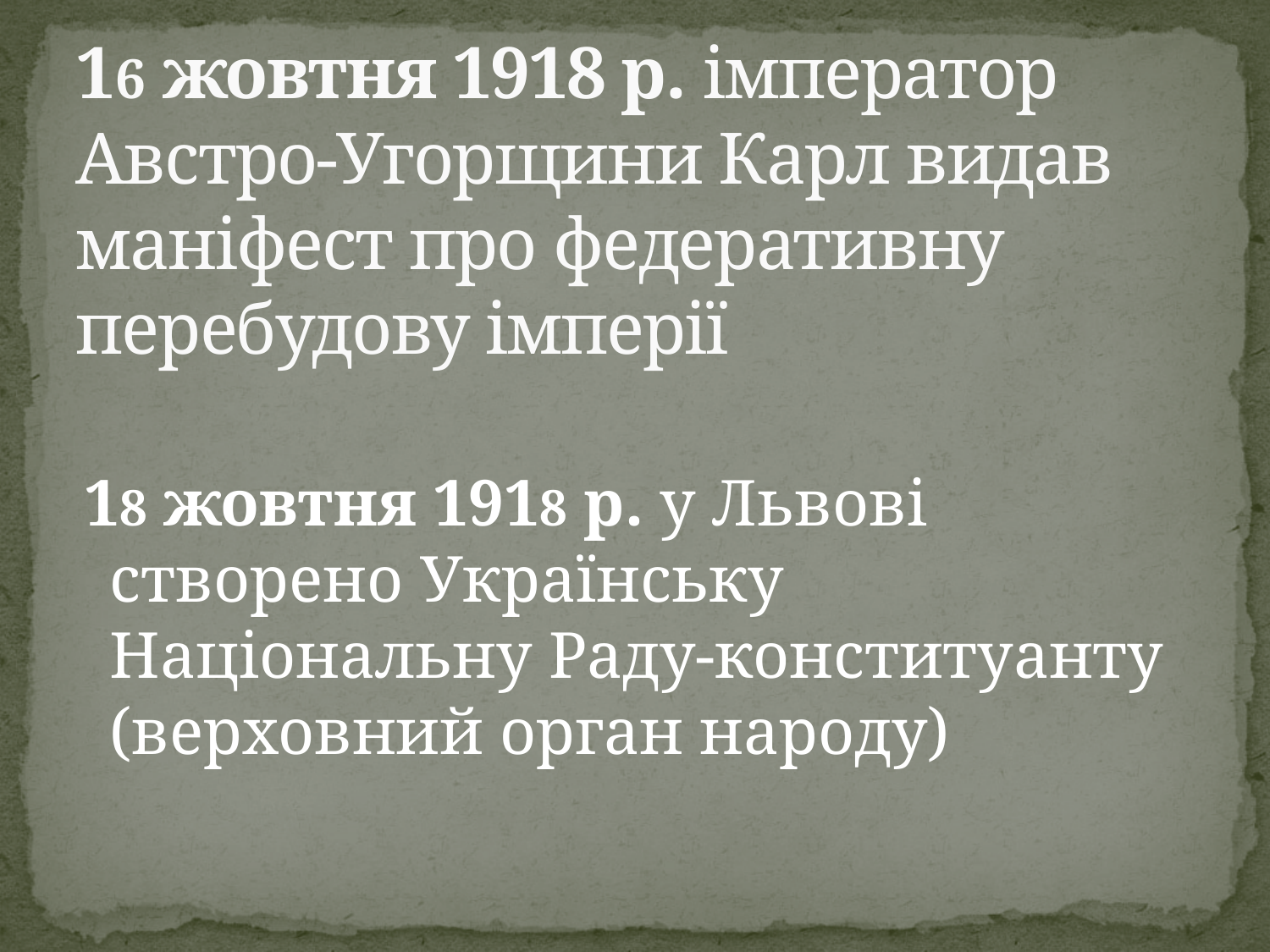

# 16 жовтня 1918 р. імператор Австро-Угорщини Карл видав маніфест про федеративну перебудову імперії
 18 жовтня 1918 р. у Львові створено Українську Національну Раду-конституанту (верховний орган народу)